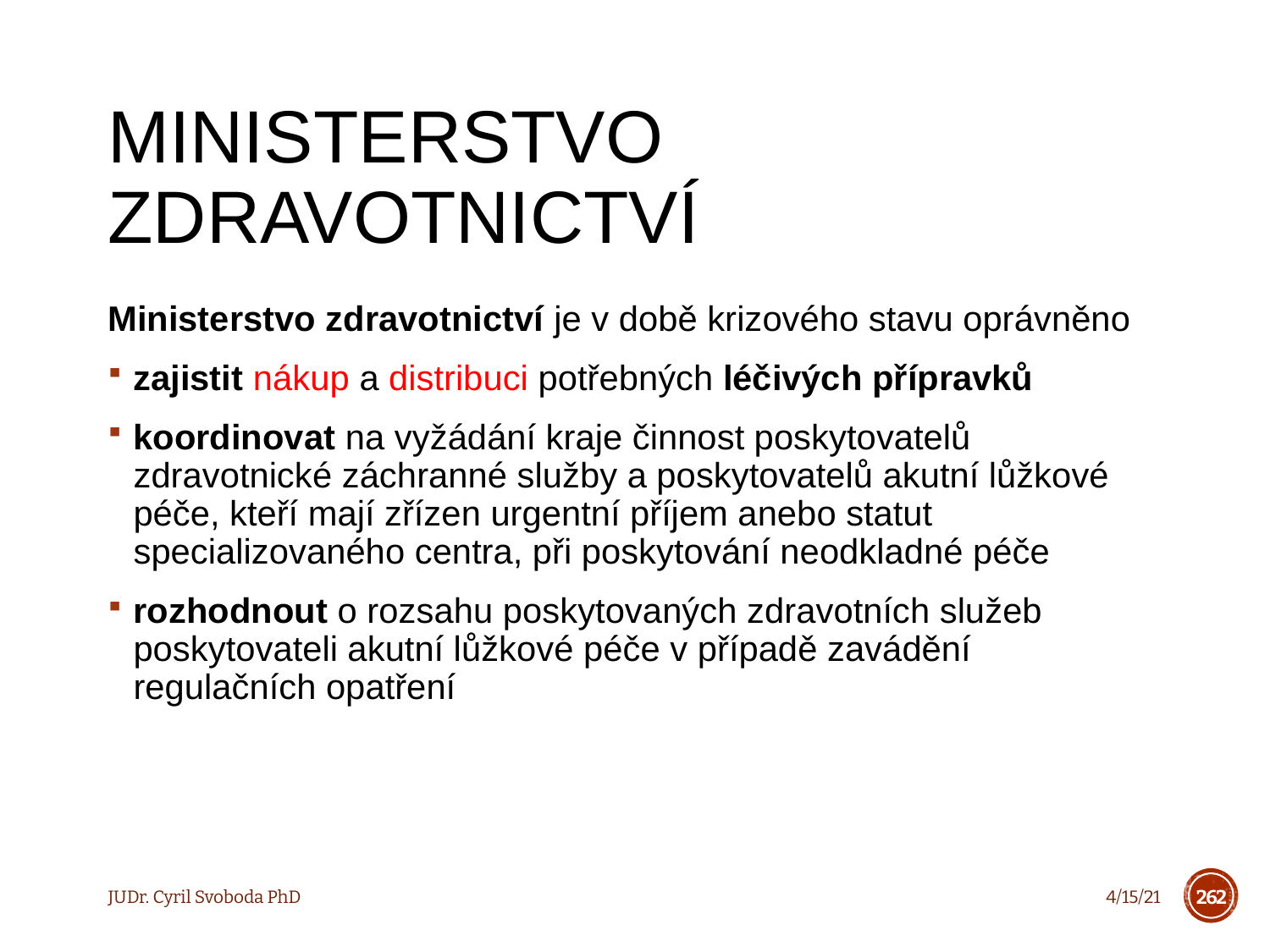

# Ministerstvo zdravotnictví
Ministerstvo zdravotnictví je v době krizového stavu oprávněno
zajistit nákup a distribuci potřebných léčivých přípravků
koordinovat na vyžádání kraje činnost poskytovatelů zdravotnické záchranné služby a poskytovatelů akutní lůžkové péče, kteří mají zřízen urgentní příjem anebo statut specializovaného centra, při poskytování neodkladné péče
rozhodnout o rozsahu poskytovaných zdravotních služeb poskytovateli akutní lůžkové péče v případě zavádění regulačních opatření
JUDr. Cyril Svoboda PhD
4/15/21
262